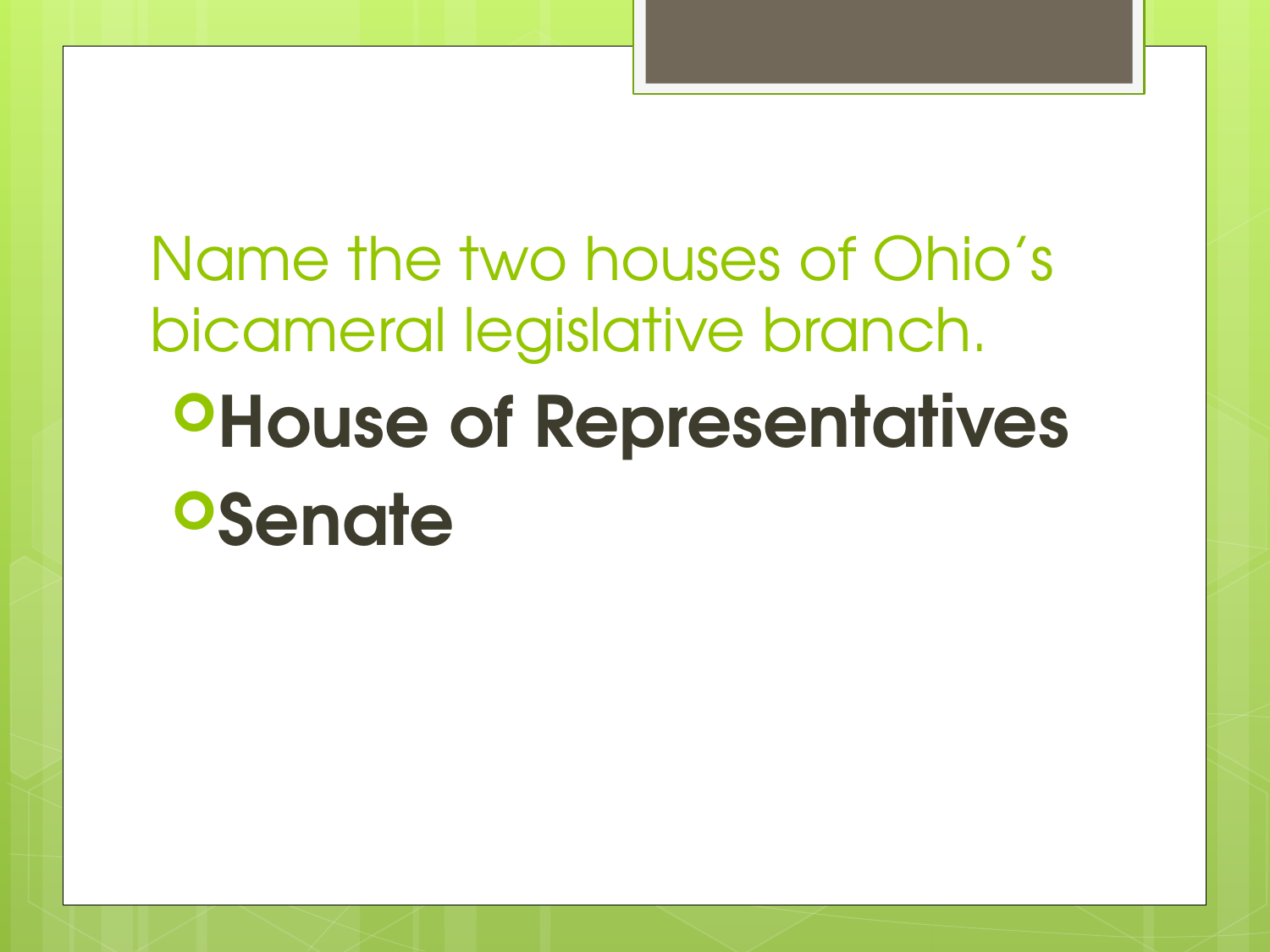

# Name the two houses of Ohio’s bicameral legislative branch.
House of Representatives
Senate